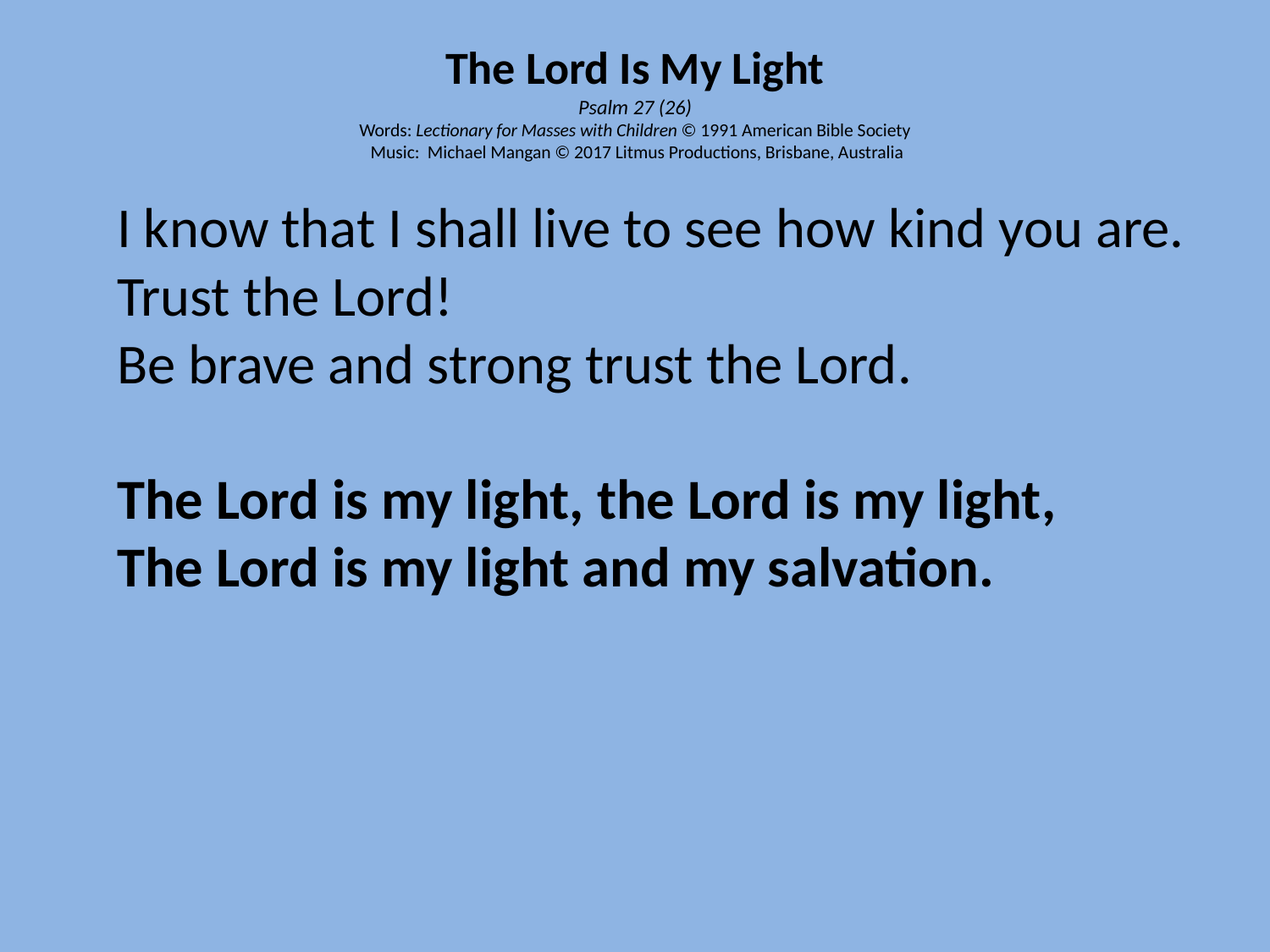

# The Lord Is My Light Psalm 27 (26) Words: Lectionary for Masses with Children © 1991 American Bible Society Music:  Michael Mangan © 2017 Litmus Productions, Brisbane, Australia
I know that I shall live to see how kind you are.
Trust the Lord!
Be brave and strong trust the Lord.

The Lord is my light, the Lord is my light,
The Lord is my light and my salvation.